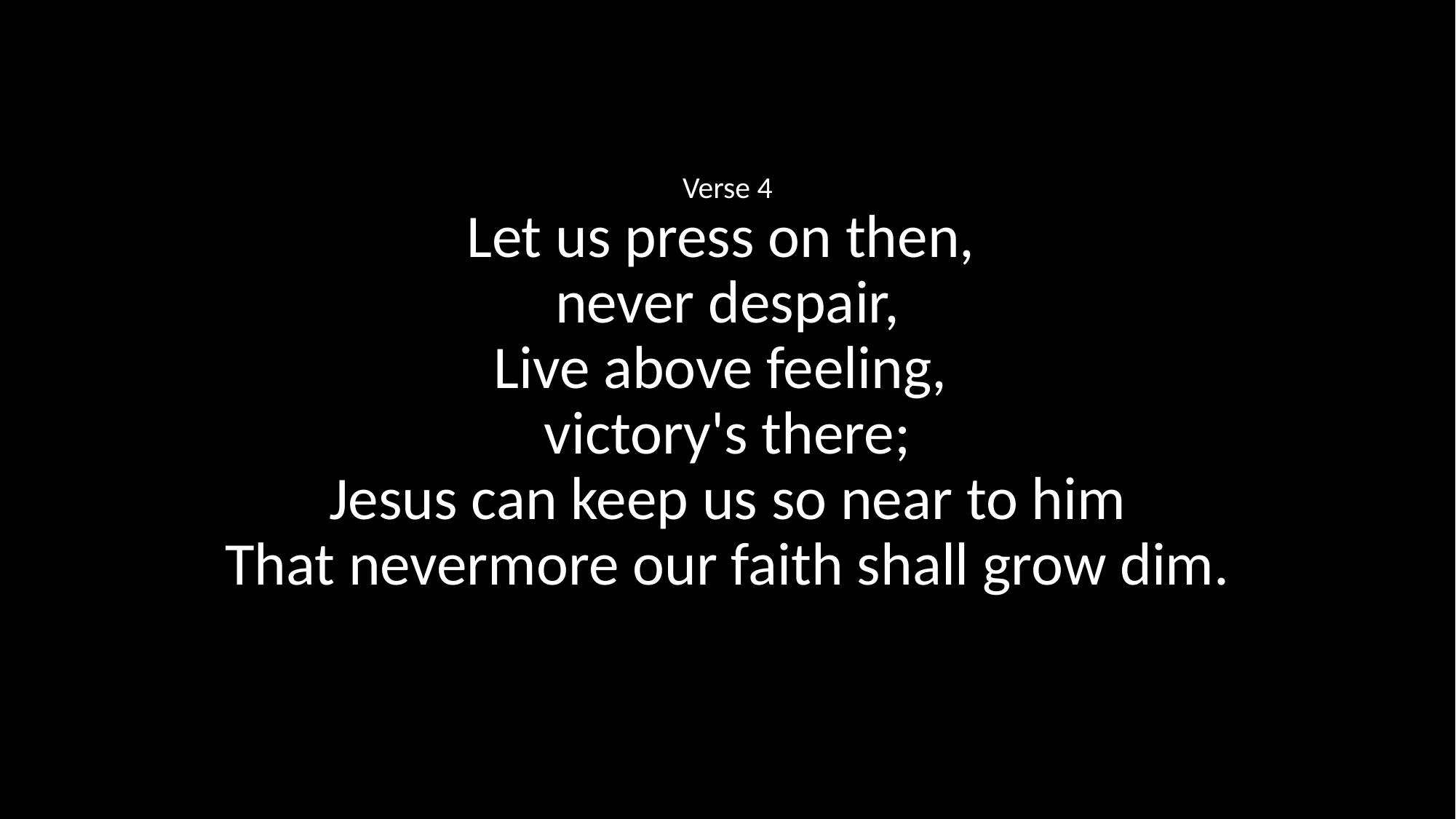

Verse 4
Let us press on then,
never despair,
Live above feeling,
victory's there;
Jesus can keep us so near to him
That nevermore our faith shall grow dim.